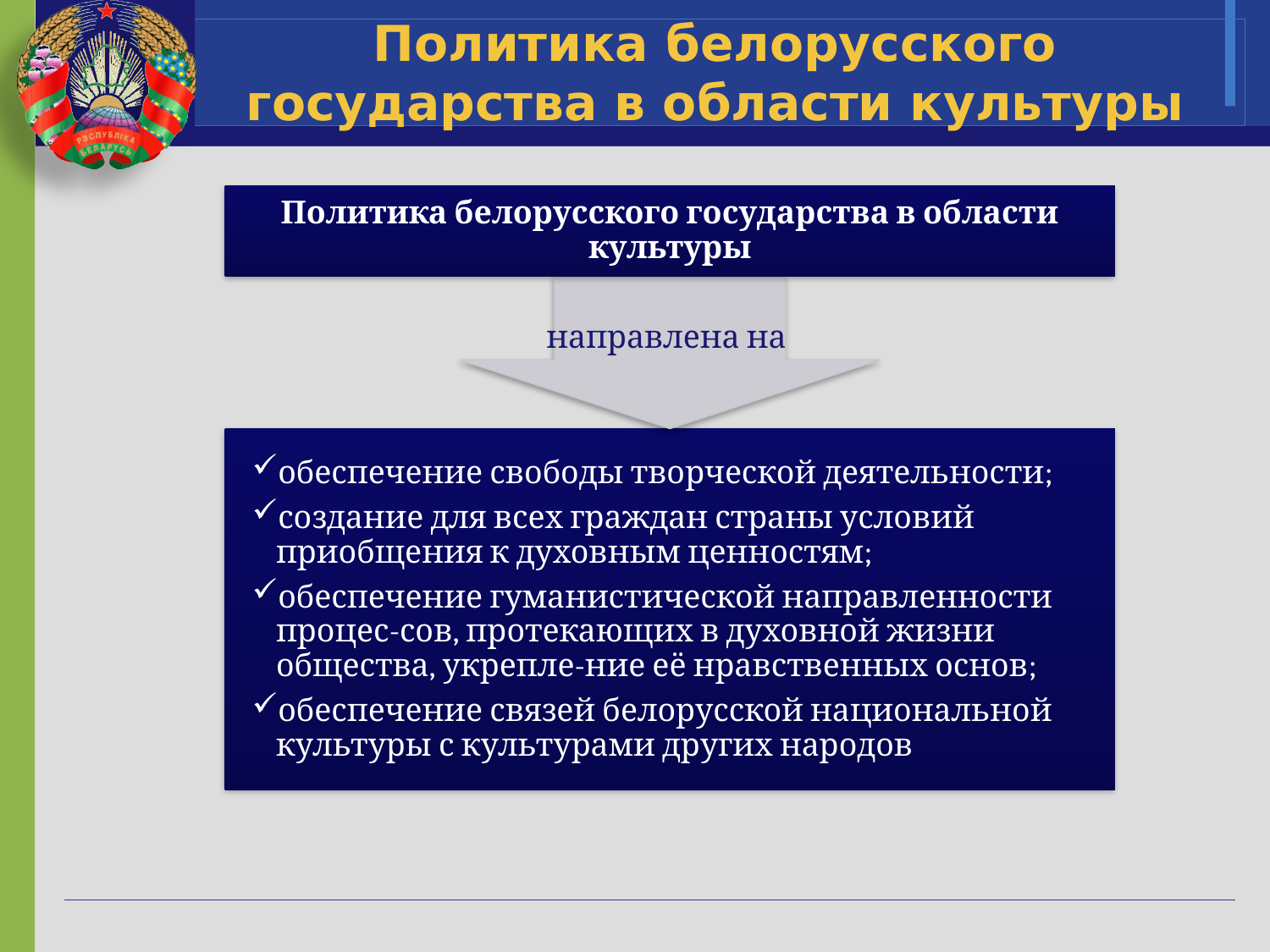

# Политика белорусского государства в области культуры

Политика белорусского государства в области культуры

направлена на

обеспечение свободы творческой деятельности;
создание для всех граждан страны условий приобщения к духовным ценностям;
обеспечение гуманистической направленности процес-сов, протекающих в духовной жизни общества, укрепле-ние её нравственных основ;
обеспечение связей белорусской национальной культуры с культурами других народов